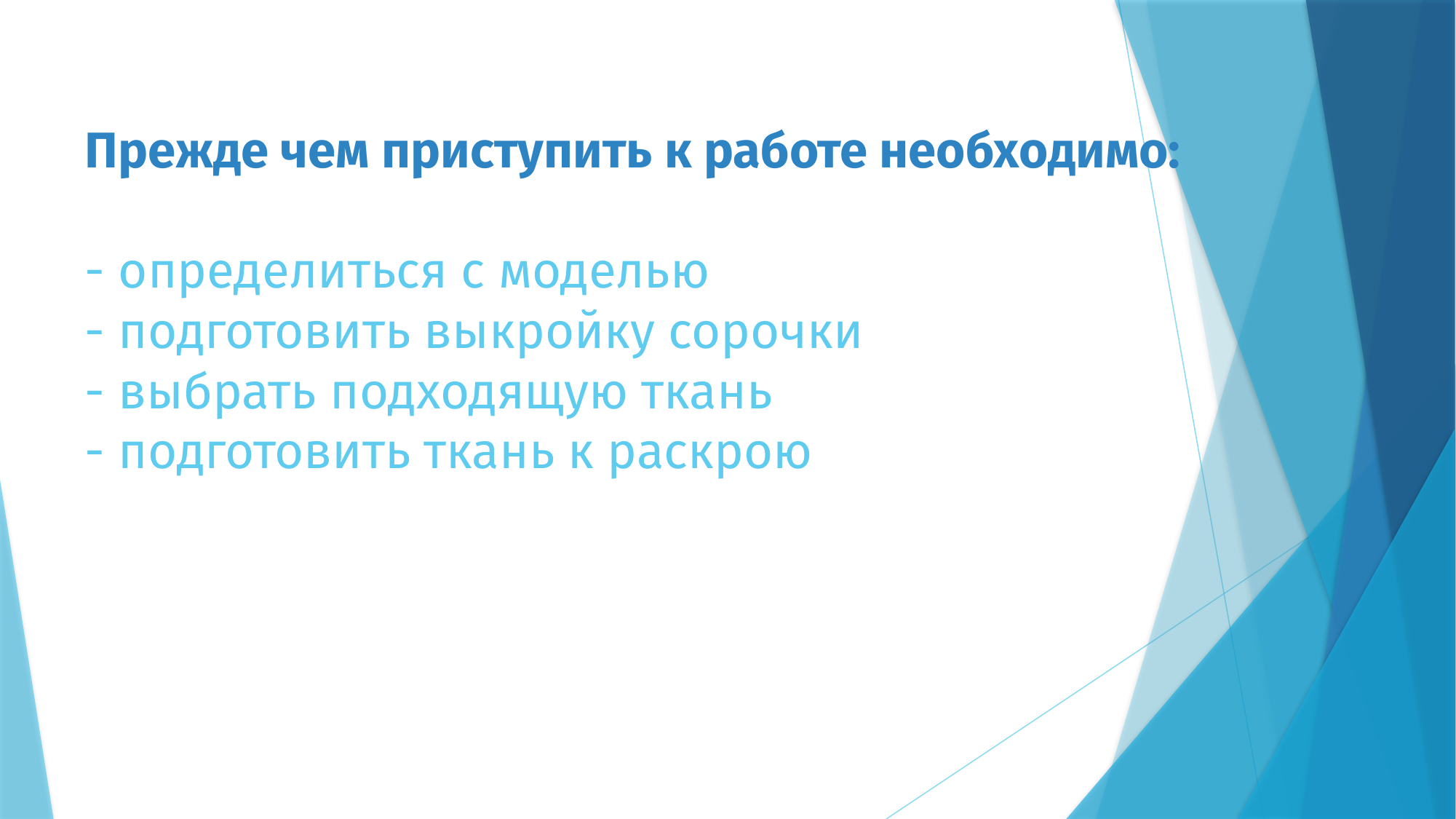

# Прежде чем приступить к работе необходимо: - определиться с моделью - подготовить выкройку сорочки - выбрать подходящую ткань - подготовить ткань к раскрою